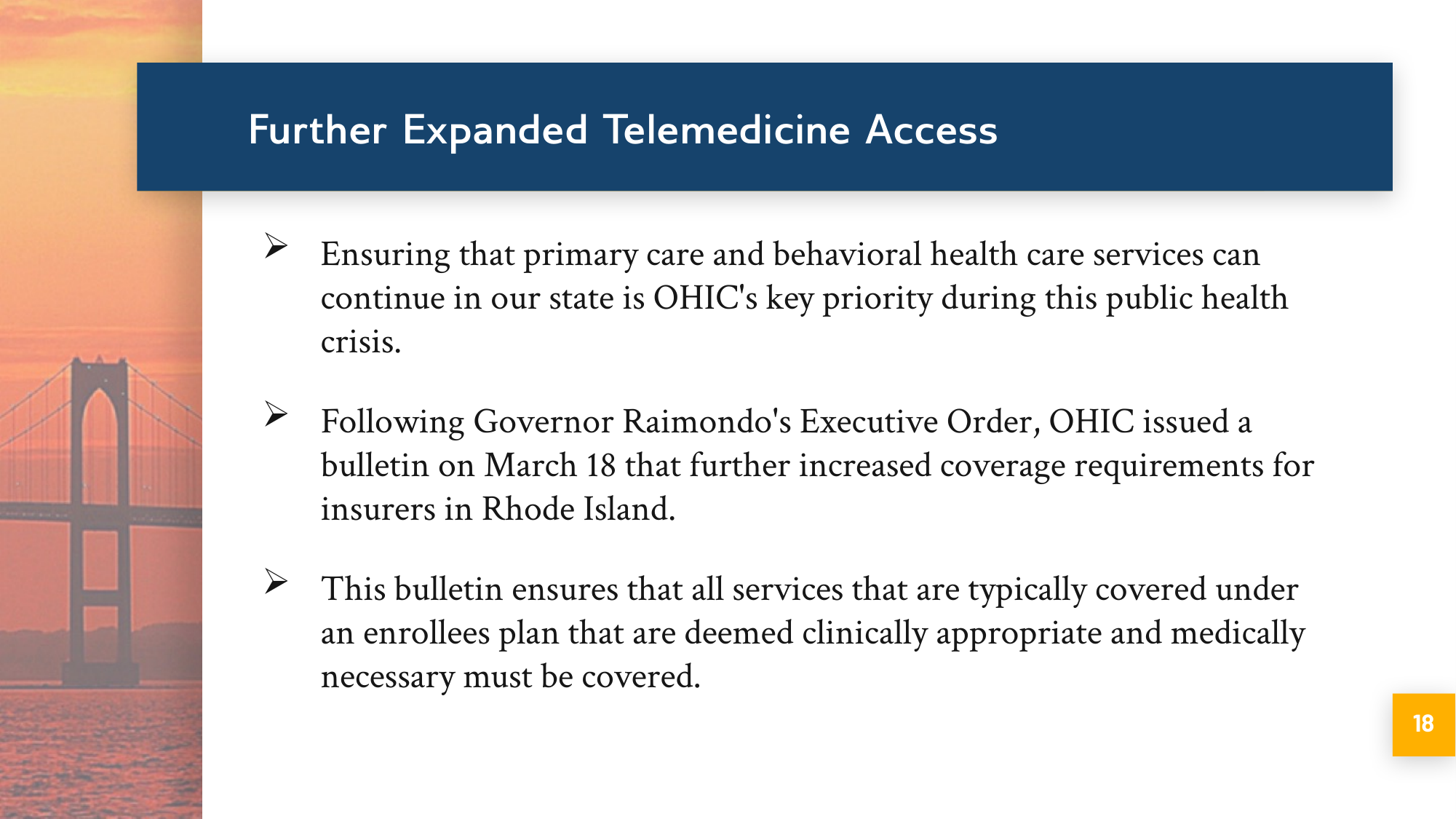

# Further Expanded Telemedicine Access

Ensuring that primary care and behavioral health care services can continue in our state is OHIC's key priority during this public health crisis.

Following Governor Raimondo's Executive Order, OHIC issued a bulletin on March 18 that further increased coverage requirements for insurers in Rhode Island.

This bulletin ensures that all services that are typically covered under an enrollees plan that are deemed clinically appropriate and medically necessary must be covered.
18